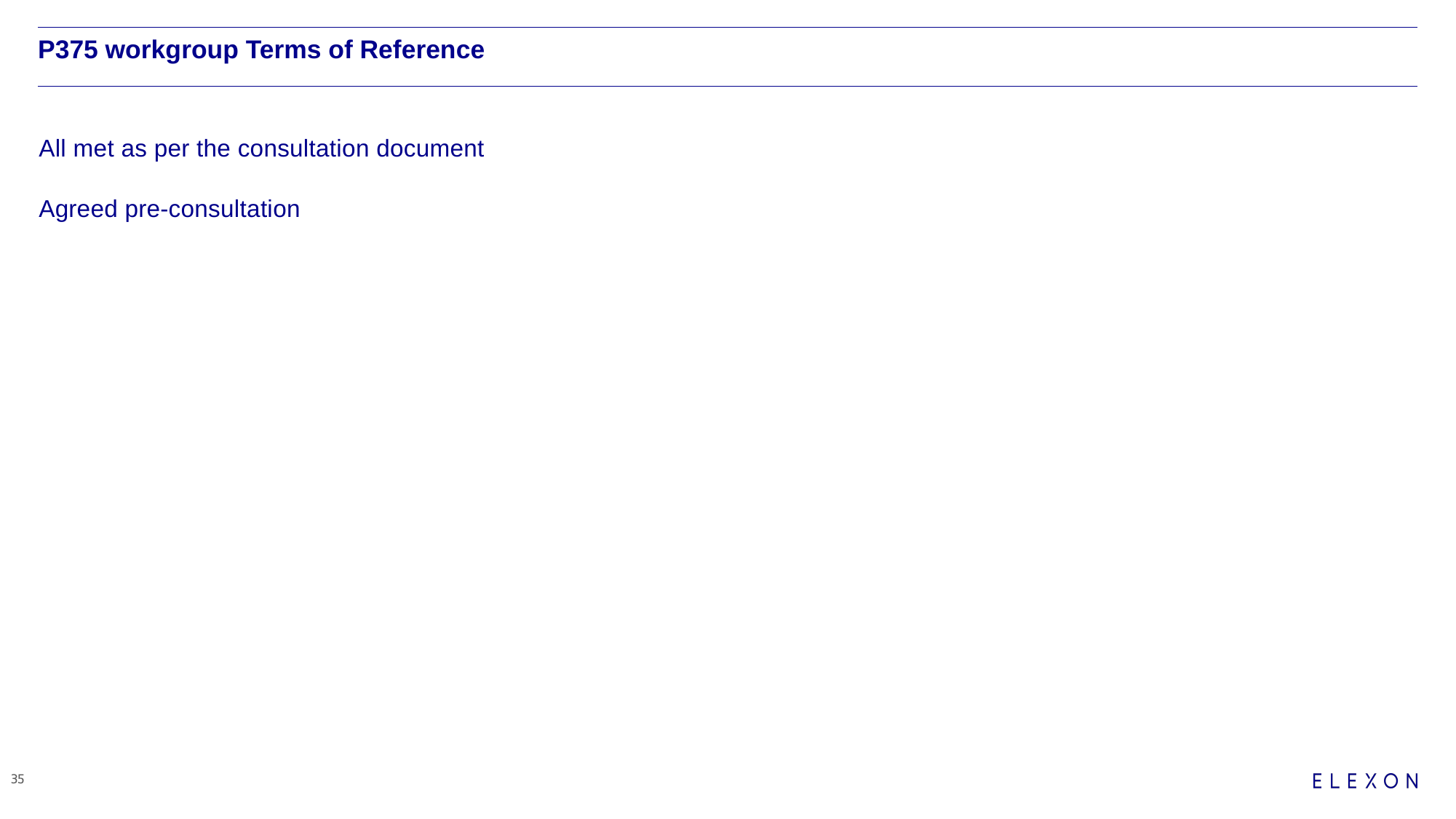

# P375 workgroup Terms of Reference
All met as per the consultation document

Agreed pre-consultation

35